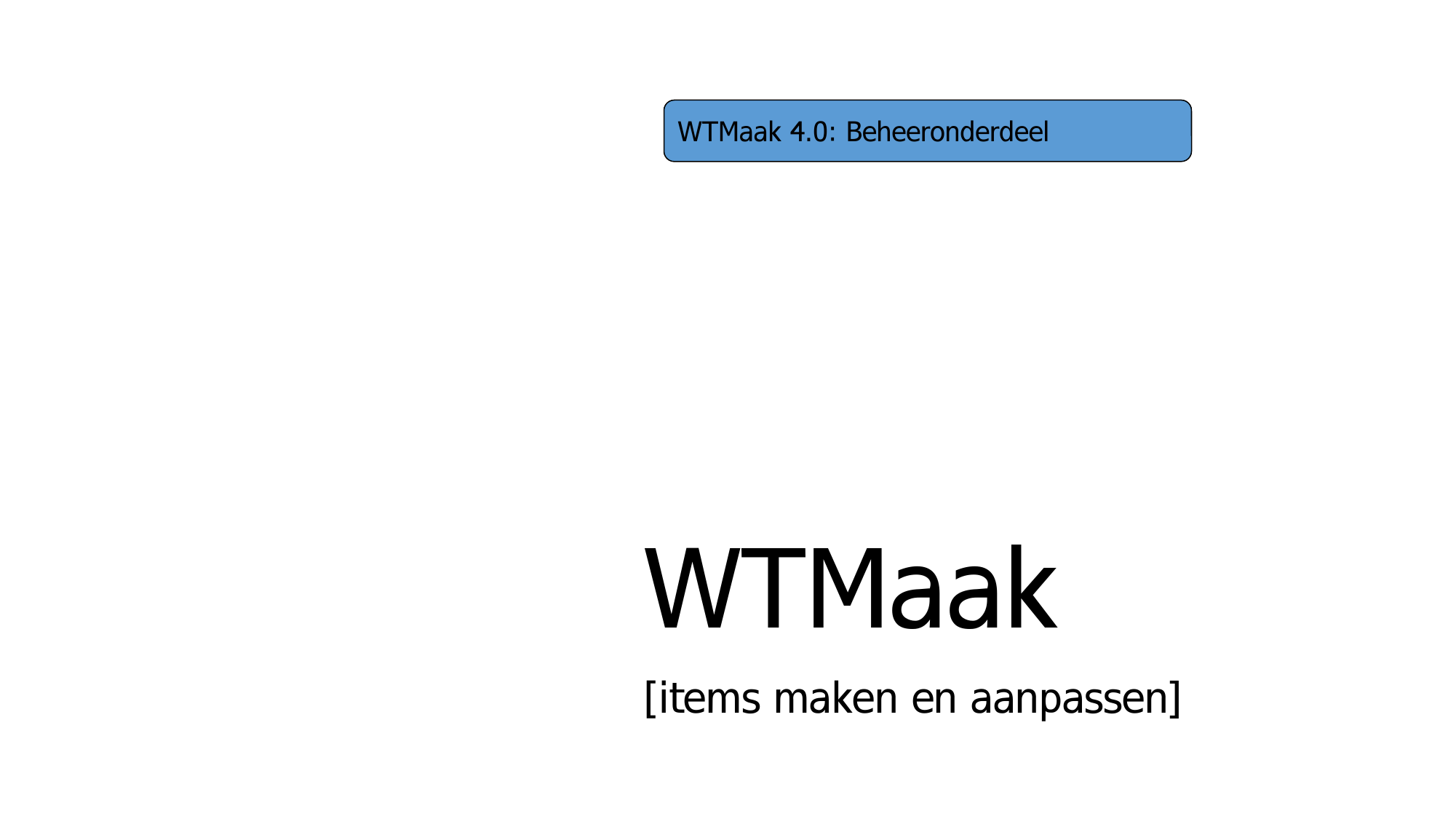

WTMaak 4.0: Beheeronderdeel
WTMaak
[items maken en aanpassen]